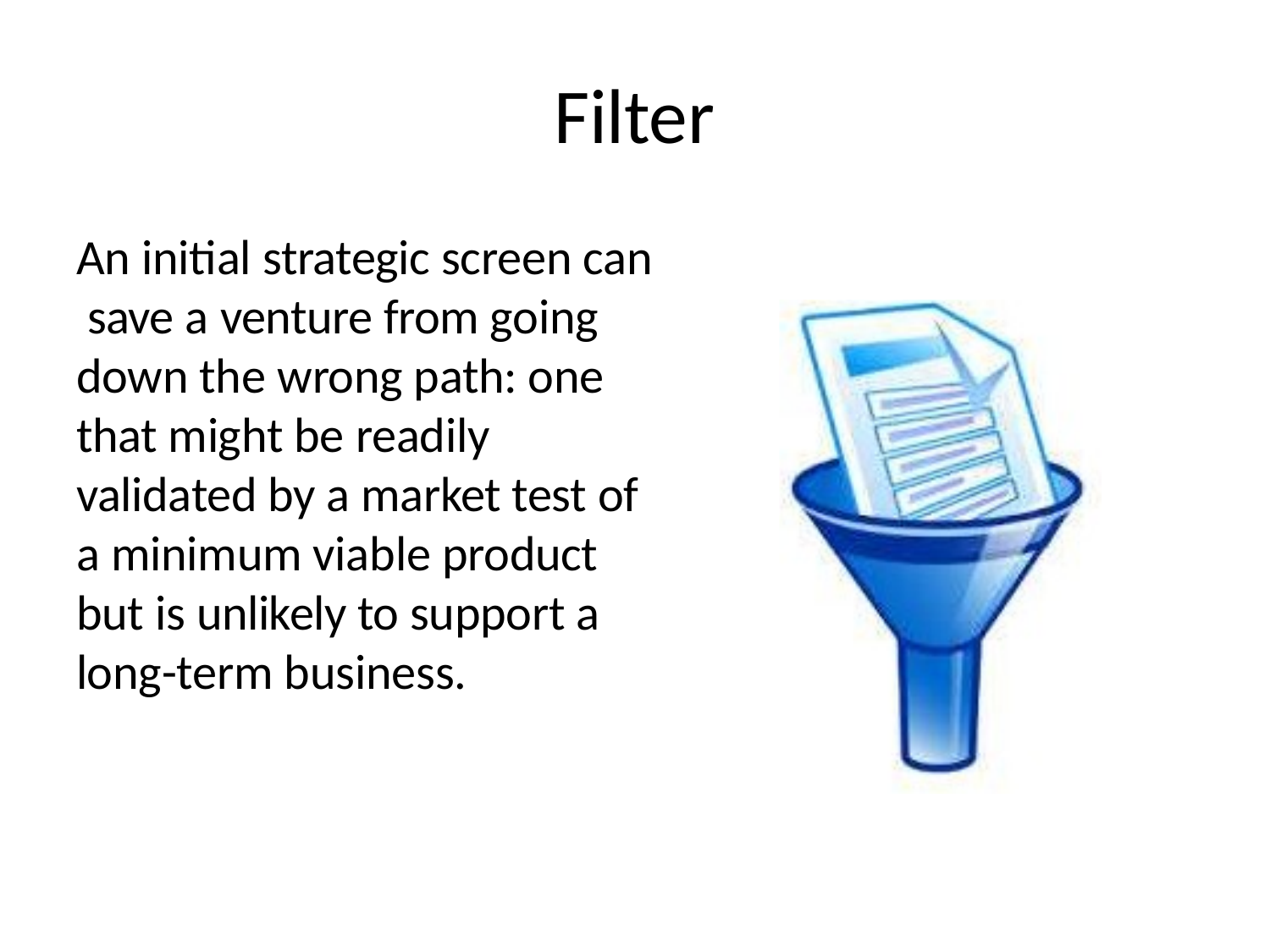

# Filter
An initial strategic screen can  save a venture from going  down the wrong path: one  that might be readily  validated by a market test of  a minimum viable product  but is unlikely to support a  long-term business.